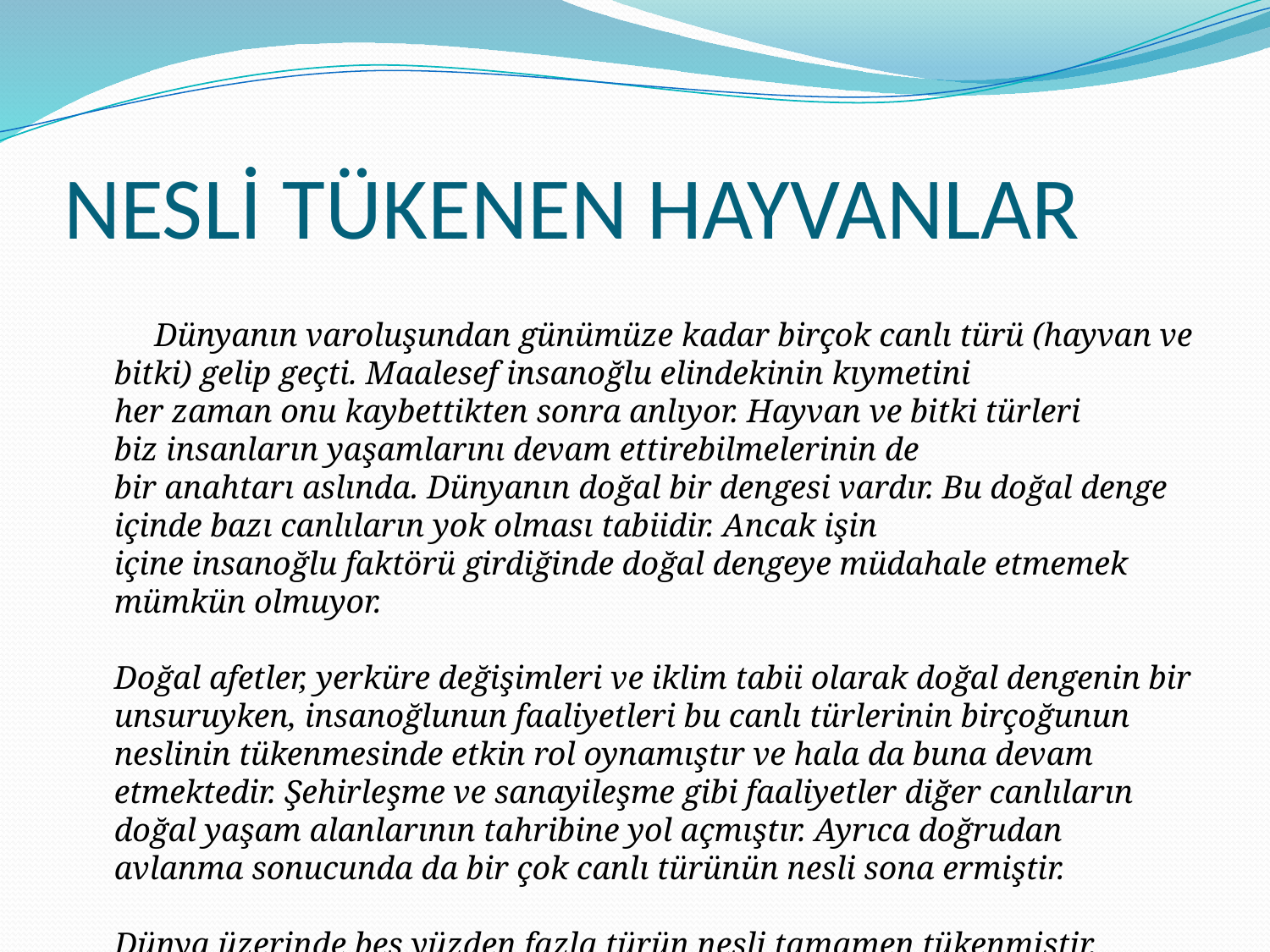

# NESLİ TÜKENEN HAYVANLAR

          Dünyanın varoluşundan günümüze kadar birçok canlı türü (hayvan ve bitki) gelip geçti. Maalesef insanoğlu elindekinin kıymetini her zaman onu kaybettikten sonra anlıyor. Hayvan ve bitki türleri biz insanların yaşamlarını devam ettirebilmelerinin de bir anahtarı aslında. Dünyanın doğal bir dengesi vardır. Bu doğal denge içinde bazı canlıların yok olması tabiidir. Ancak işin içine insanoğlu faktörü girdiğinde doğal dengeye müdahale etmemek mümkün olmuyor.
Doğal afetler, yerküre değişimleri ve iklim tabii olarak doğal dengenin bir unsuruyken, insanoğlunun faaliyetleri bu canlı türlerinin birçoğunun neslinin tükenmesinde etkin rol oynamıştır ve hala da buna devam etmektedir. Şehirleşme ve sanayileşme gibi faaliyetler diğer canlıların doğal yaşam alanlarının tahribine yol açmıştır. Ayrıca doğrudan avlanma sonucunda da bir çok canlı türünün nesli sona ermiştir.
Dünya üzerinde beş yüzden fazla türün nesli tamamen tükenmiştir. Aşağıda nesli tükenen hayvanların en önemlileri hakkında açıklamalar ve resimler yer almaktadır.